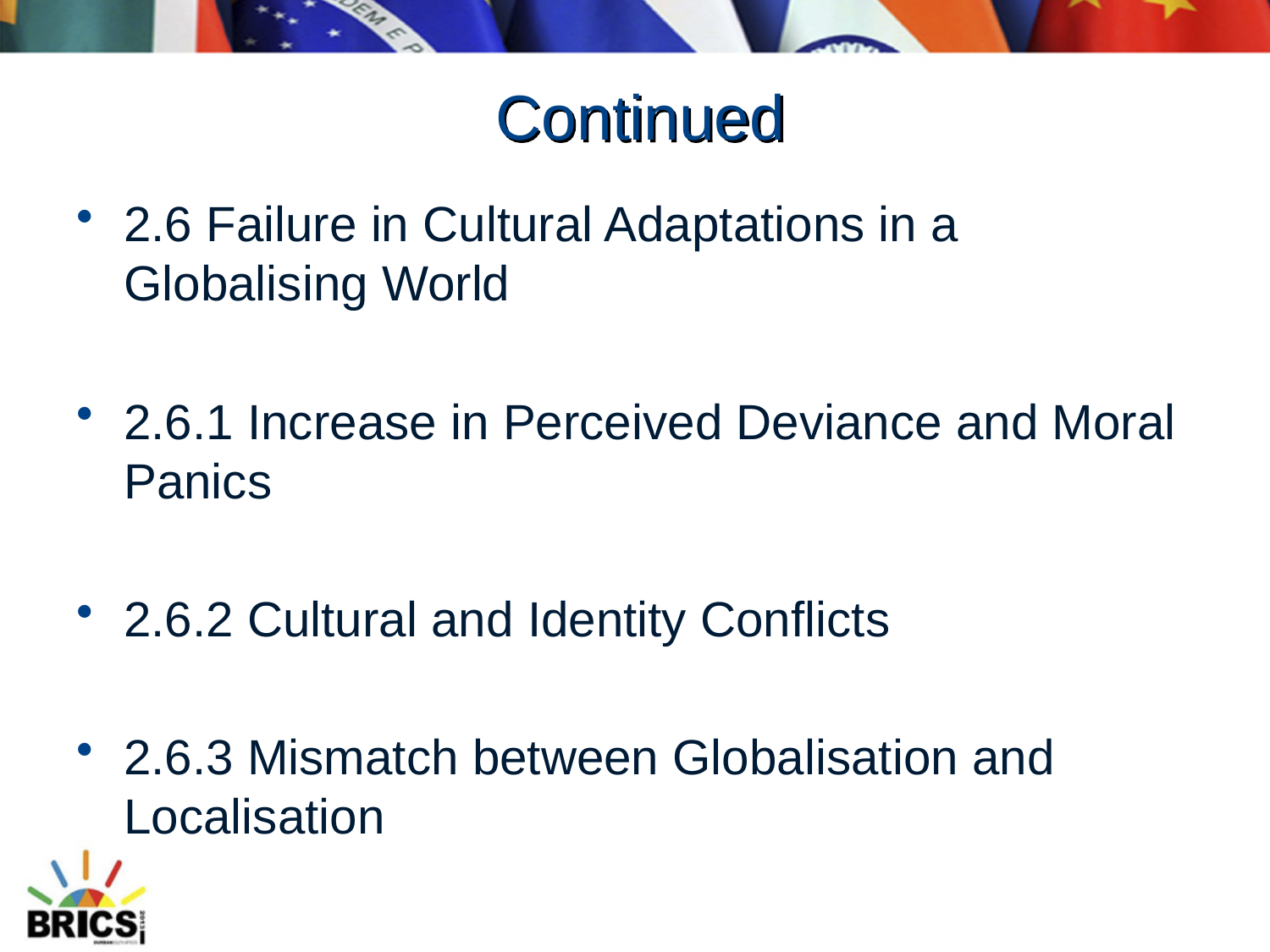

# Continued
2.6 Failure in Cultural Adaptations in a Globalising World

2.6.1 Increase in Perceived Deviance and Moral Panics

2.6.2 Cultural and Identity Conflicts

2.6.3 Mismatch between Globalisation and Localisation